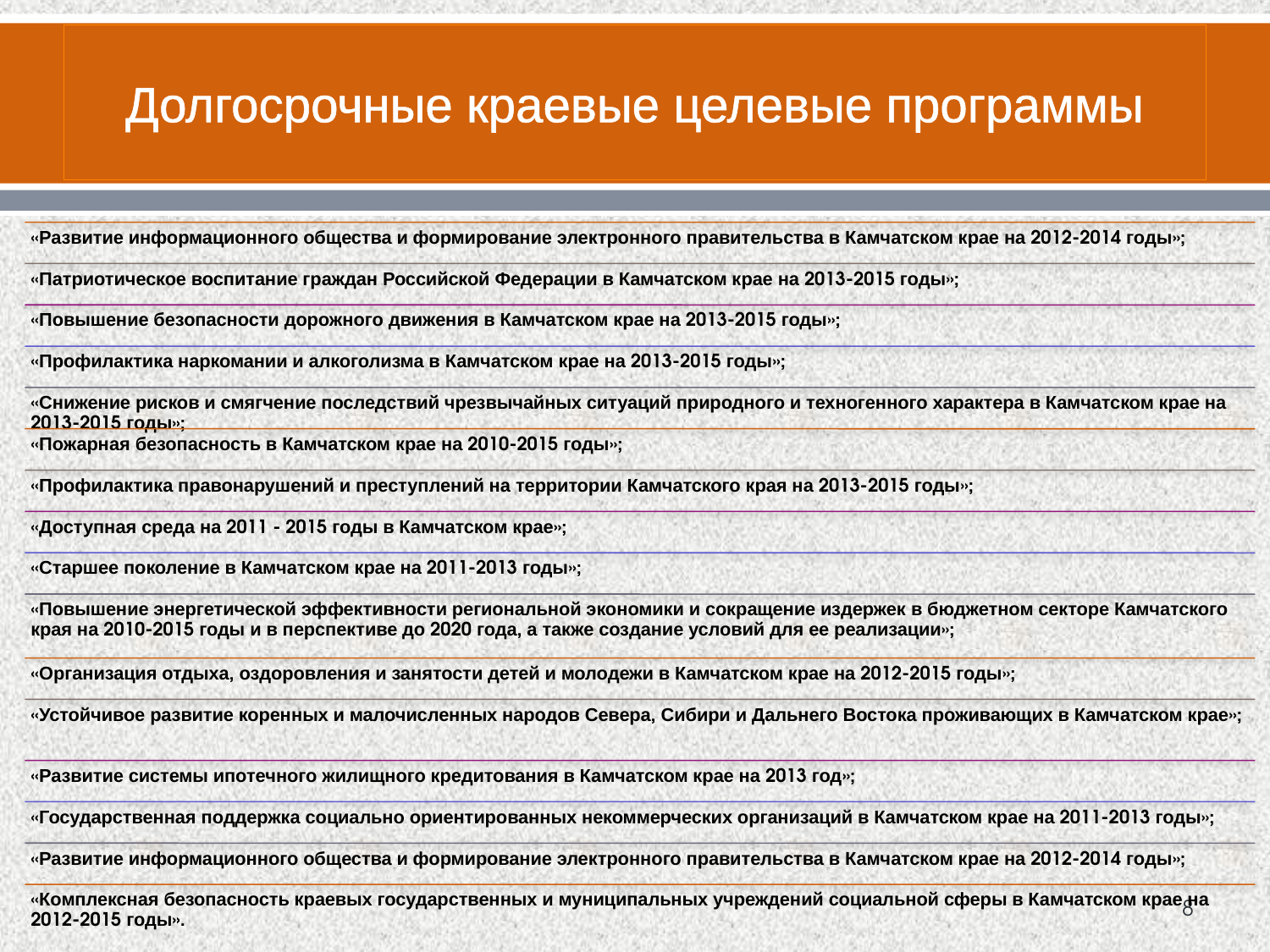

# Долгосрочные краевые целевые программы
«Развитие информационного общества и формирование электронного правительства в Камчатском крае на 2012-2014 годы»;
«Патриотическое воспитание граждан Российской Федерации в Камчатском крае на 2013-2015 годы»;
«Повышение безопасности дорожного движения в Камчатском крае на 2013-2015 годы»;
«Профилактика наркомании и алкоголизма в Камчатском крае на 2013-2015 годы»;
«Снижение рисков и смягчение последствий чрезвычайных ситуаций природного и техногенного характера в Камчатском крае на 2013-2015 годы»;
«Пожарная безопасность в Камчатском крае на 2010-2015 годы»;
«Профилактика правонарушений и преступлений на территории Камчатского края на 2013-2015 годы»;
«Доступная среда на 2011 - 2015 годы в Камчатском крае»;
«Старшее поколение в Камчатском крае на 2011-2013 годы»;
«Повышение энергетической эффективности региональной экономики и сокращение издержек в бюджетном секторе Камчатского края на 2010-2015 годы и в перспективе до 2020 года, а также создание условий для ее реализации»;
«Организация отдыха, оздоровления и занятости детей и молодежи в Камчатском крае на 2012-2015 годы»;
«Устойчивое развитие коренных и малочисленных народов Севера, Сибири и Дальнего Востока проживающих в Камчатском крае»;
«Развитие системы ипотечного жилищного кредитования в Камчатском крае на 2013 год»;
«Государственная поддержка социально ориентированных некоммерческих организаций в Камчатском крае на 2011-2013 годы»;
«Развитие информационного общества и формирование электронного правительства в Камчатском крае на 2012-2014 годы»;
«Комплексная безопасность краевых государственных и муниципальных учреждений социальной сферы в Камчатском крае на 2012-2015 годы».
8